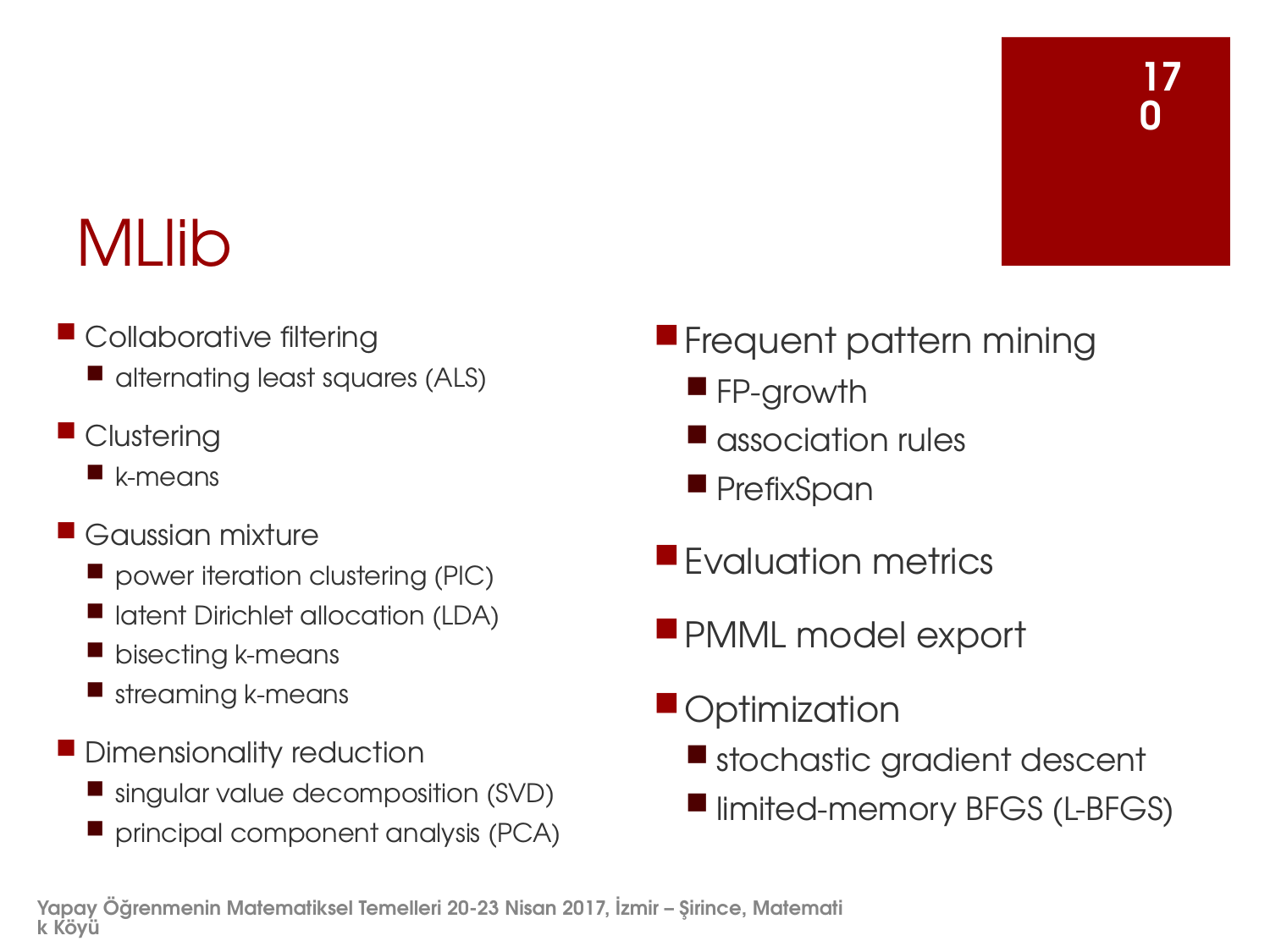

170
# MLlib
Collaborative filtering
alternating least squares (ALS)
Clustering
k-means
Gaussian mixture
power iteration clustering (PIC)
latent Dirichlet allocation (LDA)
bisecting k-means
streaming k-means
Dimensionality reduction
singular value decomposition (SVD)
principal component analysis (PCA)
Frequent pattern mining
FP-growth
association rules
PrefixSpan
Evaluation metrics
PMML model export
Optimization
stochastic gradient descent
limited-memory BFGS (L-BFGS)
Yapay Öğrenmenin Matematiksel Temelleri 20-23 Nisan 2017, İzmir – Şirince, Matematik Köyü